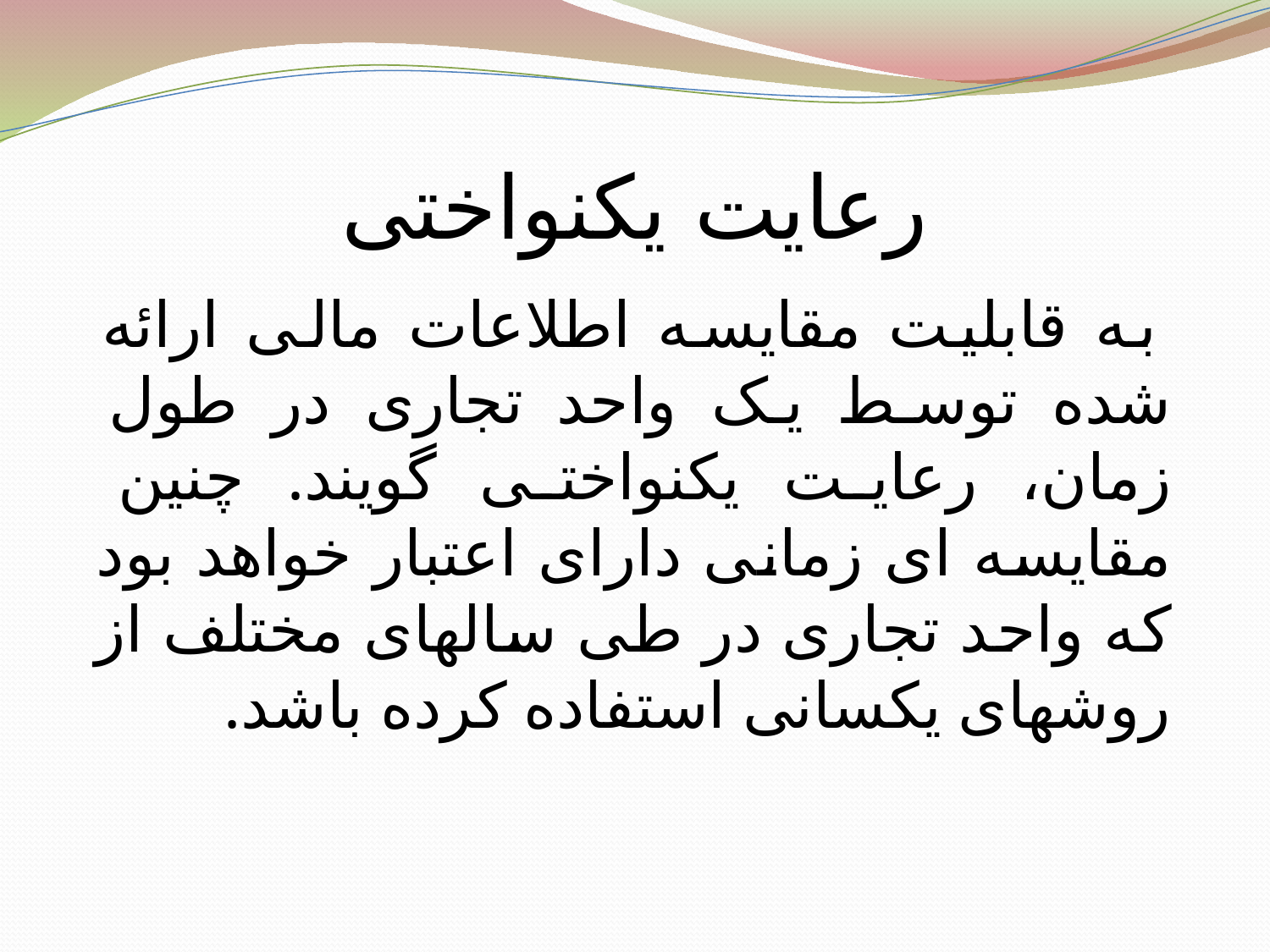

# رعایت یکنواختی
  به قابلیت مقایسه اطلاعات مالی ارائه شده توسط یک واحد تجاری در طول زمان، رعایت یکنواختی گویند. چنین مقایسه ای زمانی دارای اعتبار خواهد بود که واحد تجاری در طی سالهای مختلف از روشهای یکسانی استفاده کرده باشد.